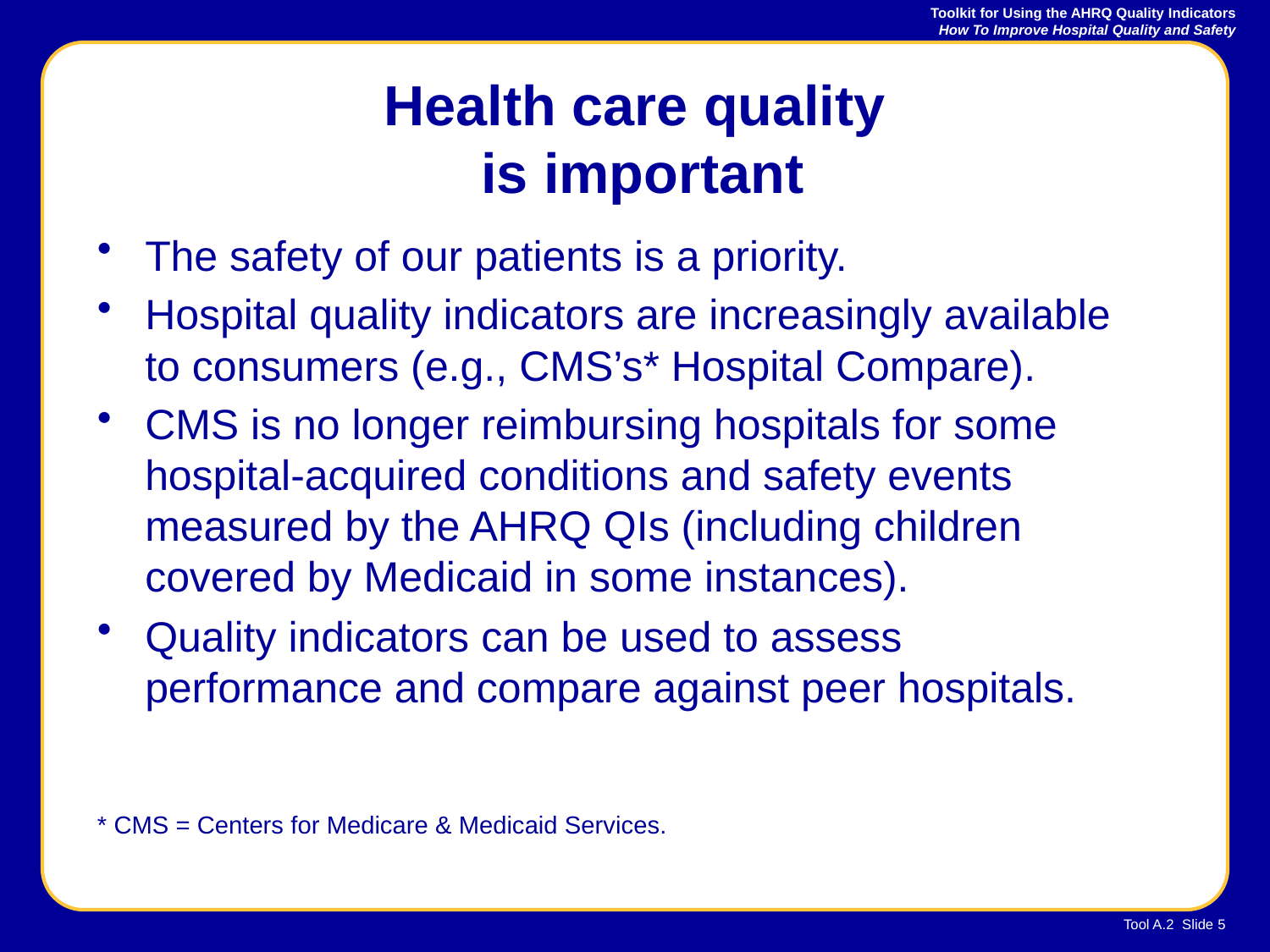

# Health care quality is important
The safety of our patients is a priority.
Hospital quality indicators are increasingly available to consumers (e.g., CMS’s* Hospital Compare).
CMS is no longer reimbursing hospitals for some hospital-acquired conditions and safety events measured by the AHRQ QIs (including children covered by Medicaid in some instances).
Quality indicators can be used to assess performance and compare against peer hospitals.

* CMS = Centers for Medicare & Medicaid Services.